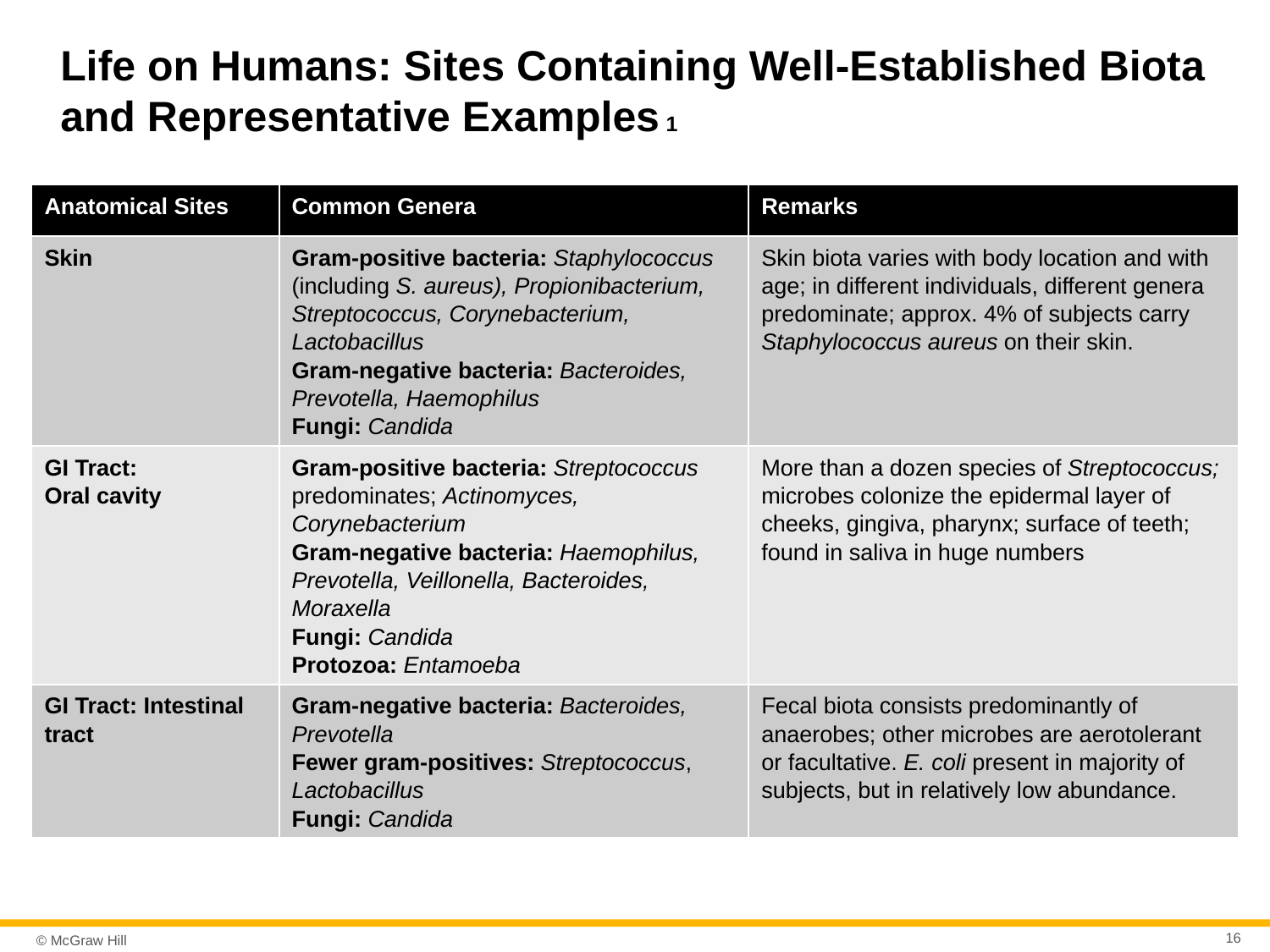

# Life on Humans: Sites Containing Well-Established Biota and Representative Examples 1
| Anatomical Sites | Common Genera | Remarks |
| --- | --- | --- |
| Skin | Gram-positive bacteria: Staphylococcus (including S. aureus), Propionibacterium, Streptococcus, Corynebacterium, Lactobacillus Gram-negative bacteria: Bacteroides, Prevotella, Haemophilus Fungi: Candida | Skin biota varies with body location and with age; in different individuals, different genera predominate; approx. 4% of subjects carry Staphylococcus aureus on their skin. |
| GI Tract: Oral cavity | Gram-positive bacteria: Streptococcus predominates; Actinomyces, Corynebacterium Gram-negative bacteria: Haemophilus, Prevotella, Veillonella, Bacteroides, Moraxella Fungi: Candida Protozoa: Entamoeba | More than a dozen species of Streptococcus; microbes colonize the epidermal layer of cheeks, gingiva, pharynx; surface of teeth; found in saliva in huge numbers |
| GI Tract: Intestinal tract | Gram-negative bacteria: Bacteroides, Prevotella Fewer gram-positives: Streptococcus, Lactobacillus Fungi: Candida | Fecal biota consists predominantly of anaerobes; other microbes are aerotolerant or facultative. E. coli present in majority of subjects, but in relatively low abundance. |